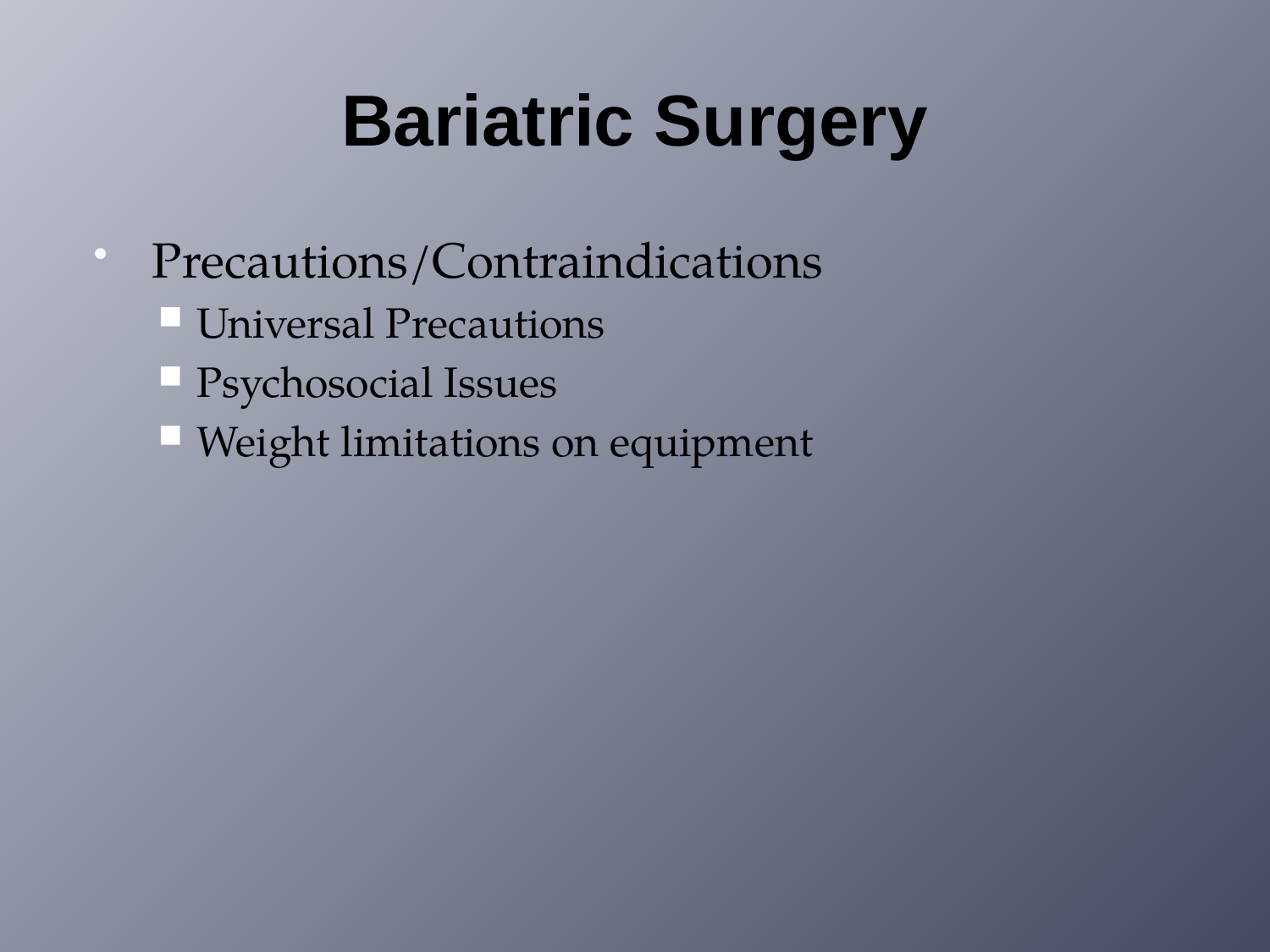

# Bariatric Surgery
Precautions/Contraindications
Universal Precautions
Psychosocial Issues
Weight limitations on equipment